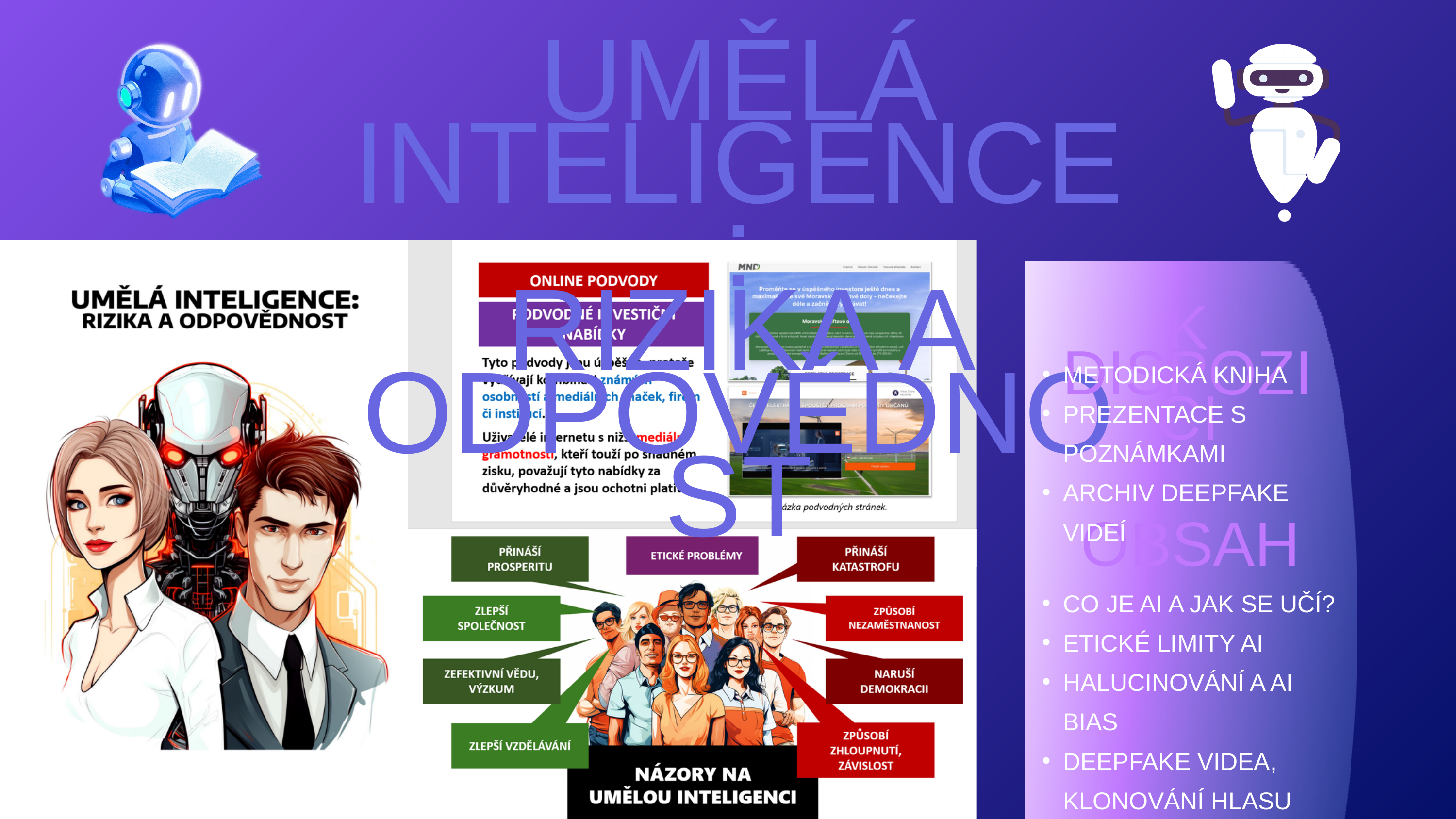

UMĚLÁ INTELIGENCE:
RIZIKA A ODPOVĚDNOST

K DISPOZICI
METODICKÁ KNIHA
PREZENTACE S POZNÁMKAMI
ARCHIV DEEPFAKE VIDEÍ

OBSAH
CO JE AI A JAK SE UČÍ?
ETICKÉ LIMITY AI
HALUCINOVÁNÍ A AI BIAS
DEEPFAKE VIDEA, KLONOVÁNÍ HLASU
SVLÉKACÍ APLIKACE